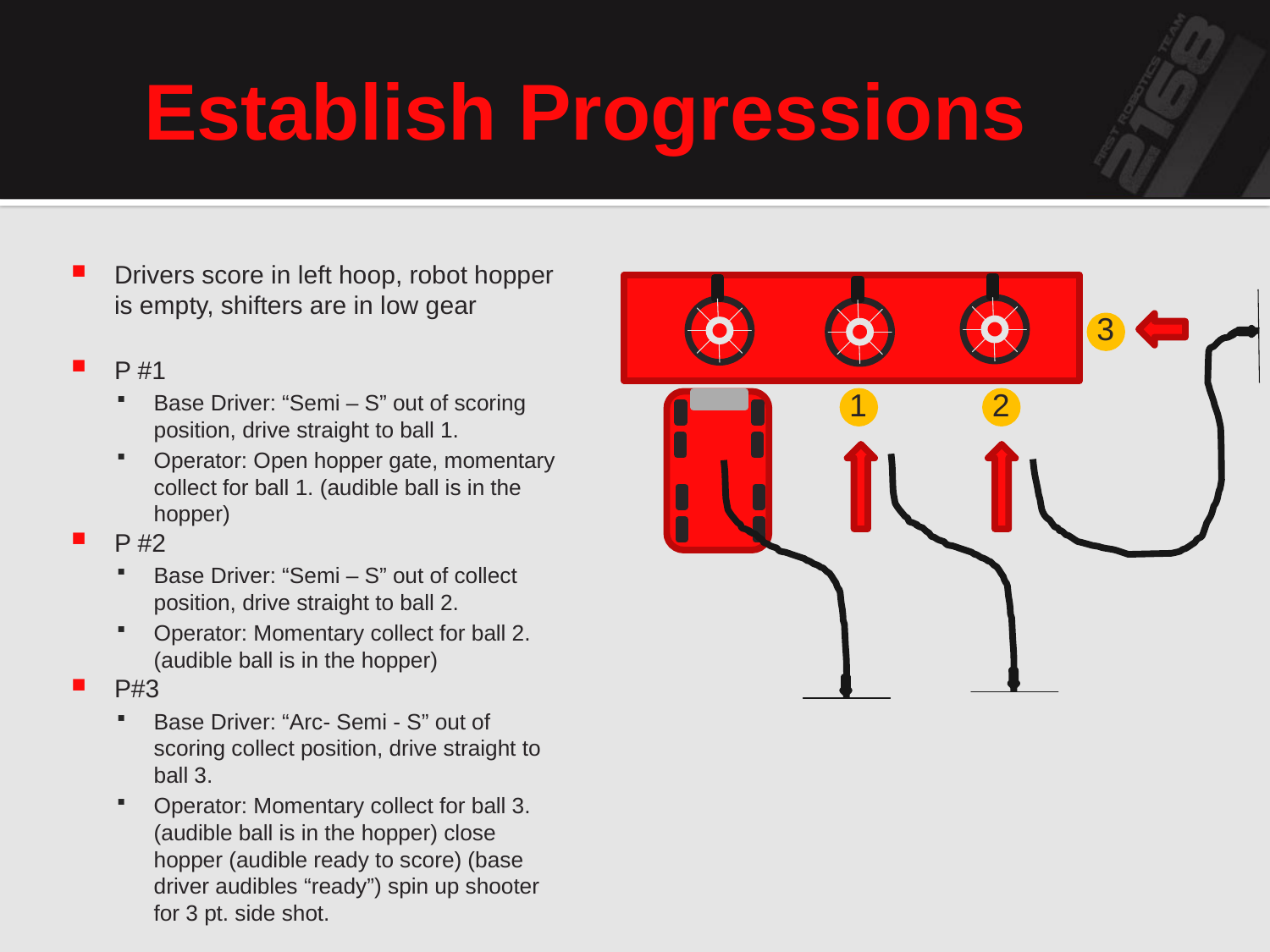

# Establish Progressions
Drivers score in left hoop, robot hopper is empty, shifters are in low gear

P #1
Base Driver: “Semi – S” out of scoring position, drive straight to ball 1.
Operator: Open hopper gate, momentary collect for ball 1. (audible ball is in the hopper)
P #2
Base Driver: “Semi – S” out of collect position, drive straight to ball 2.
Operator: Momentary collect for ball 2. (audible ball is in the hopper)
P#3
Base Driver: “Arc- Semi - S” out of scoring collect position, drive straight to ball 3.
Operator: Momentary collect for ball 3. (audible ball is in the hopper) close hopper (audible ready to score) (base driver audibles “ready”) spin up shooter for 3 pt. side shot.

3

1
2